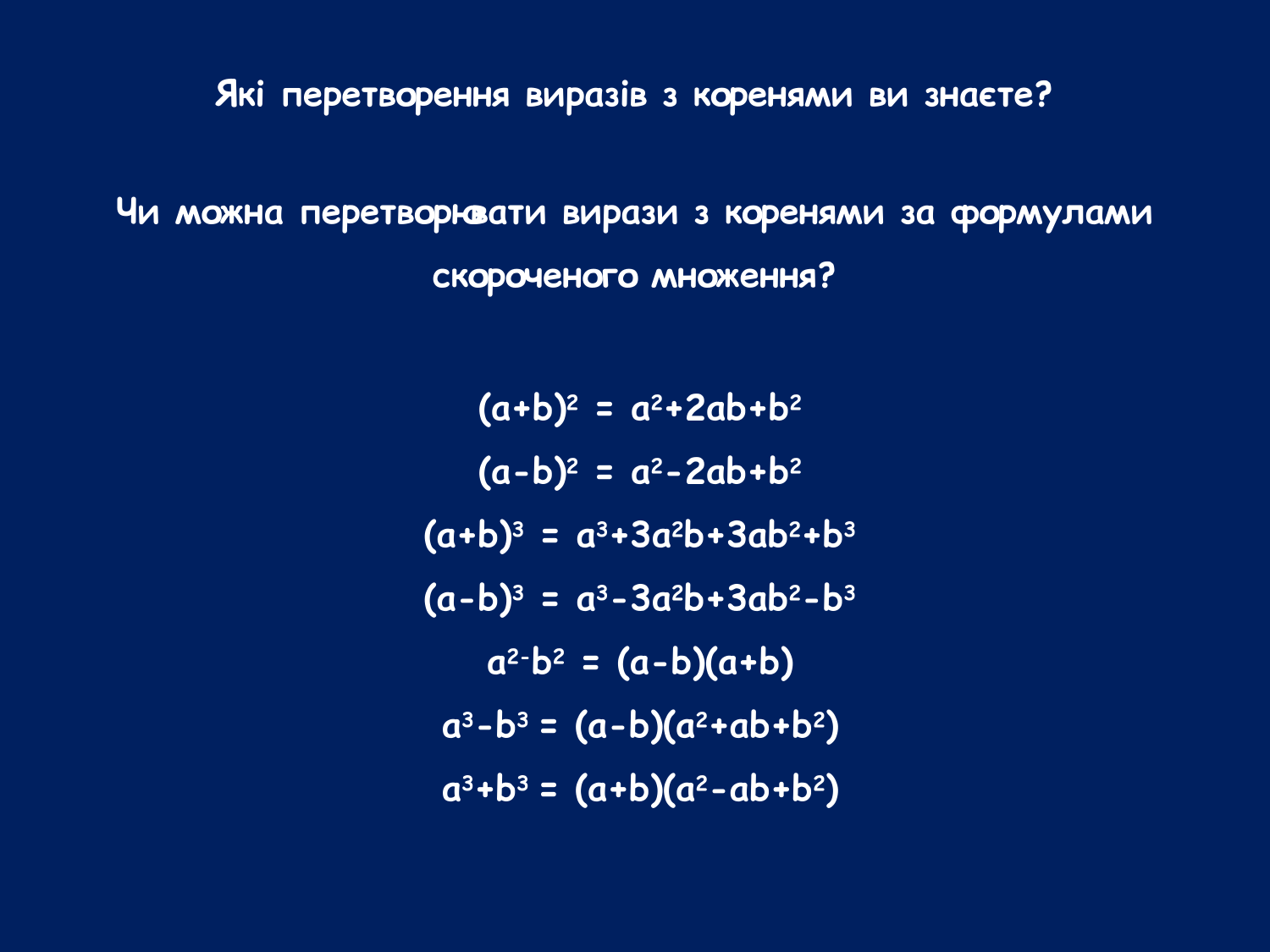

Які перетворення виразів з коренями ви знаєте?
Чи можна перетворювати вирази з коренями за формулами скороченого множення?
(a+b)2 = a2+2ab+b2
(a-b)2 = a2-2ab+b2
(a+b)3 = a3+3a2b+3ab2+b3
(a-b)3 = a3-3a2b+3ab2-b3
a2-b2 = (a-b)(a+b)
a3-b3 = (a-b)(a2+ab+b2)
a3+b3 = (a+b)(a2-ab+b2)